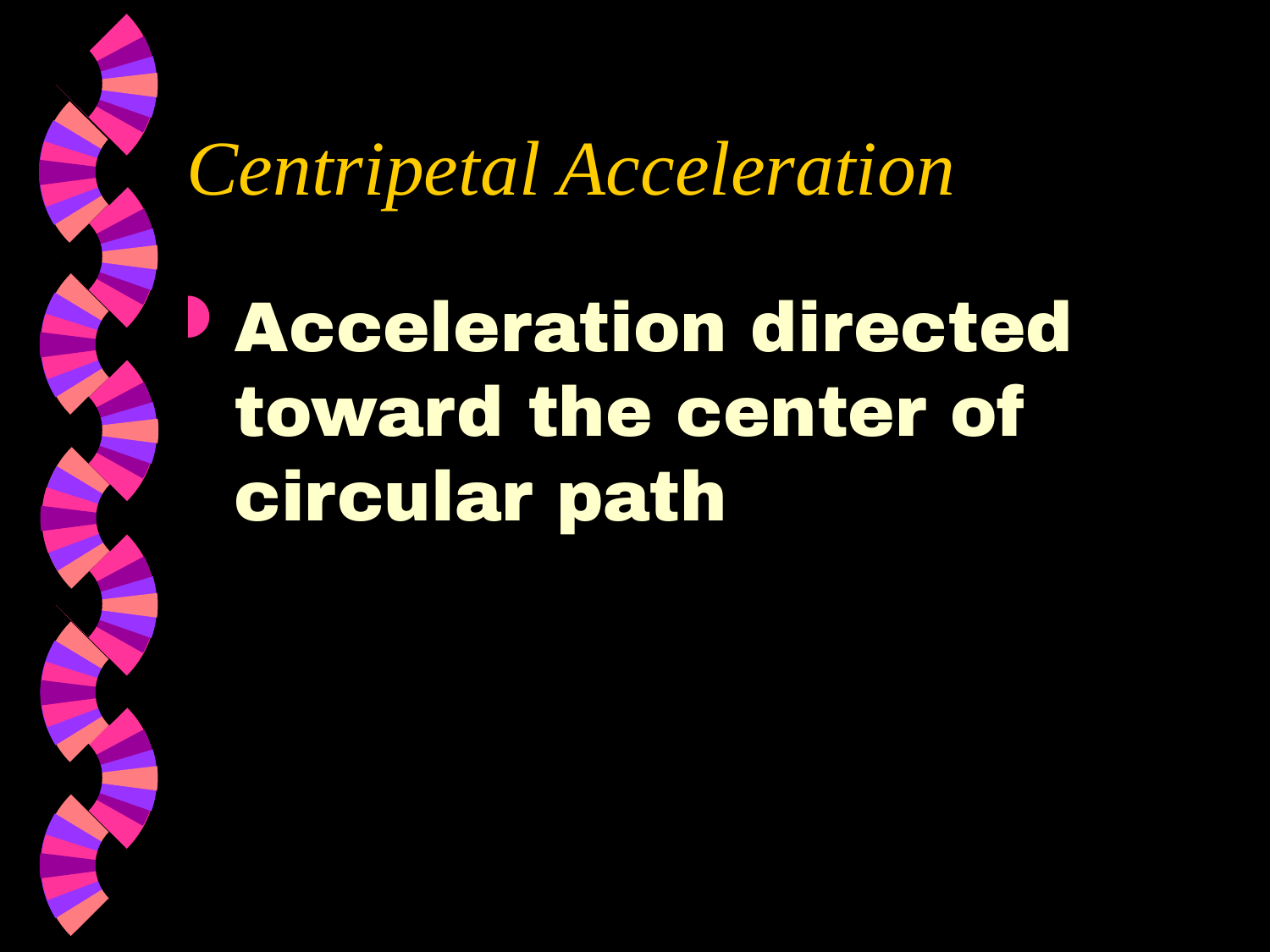

# Centripetal Acceleration
Acceleration directed toward the center of circular path